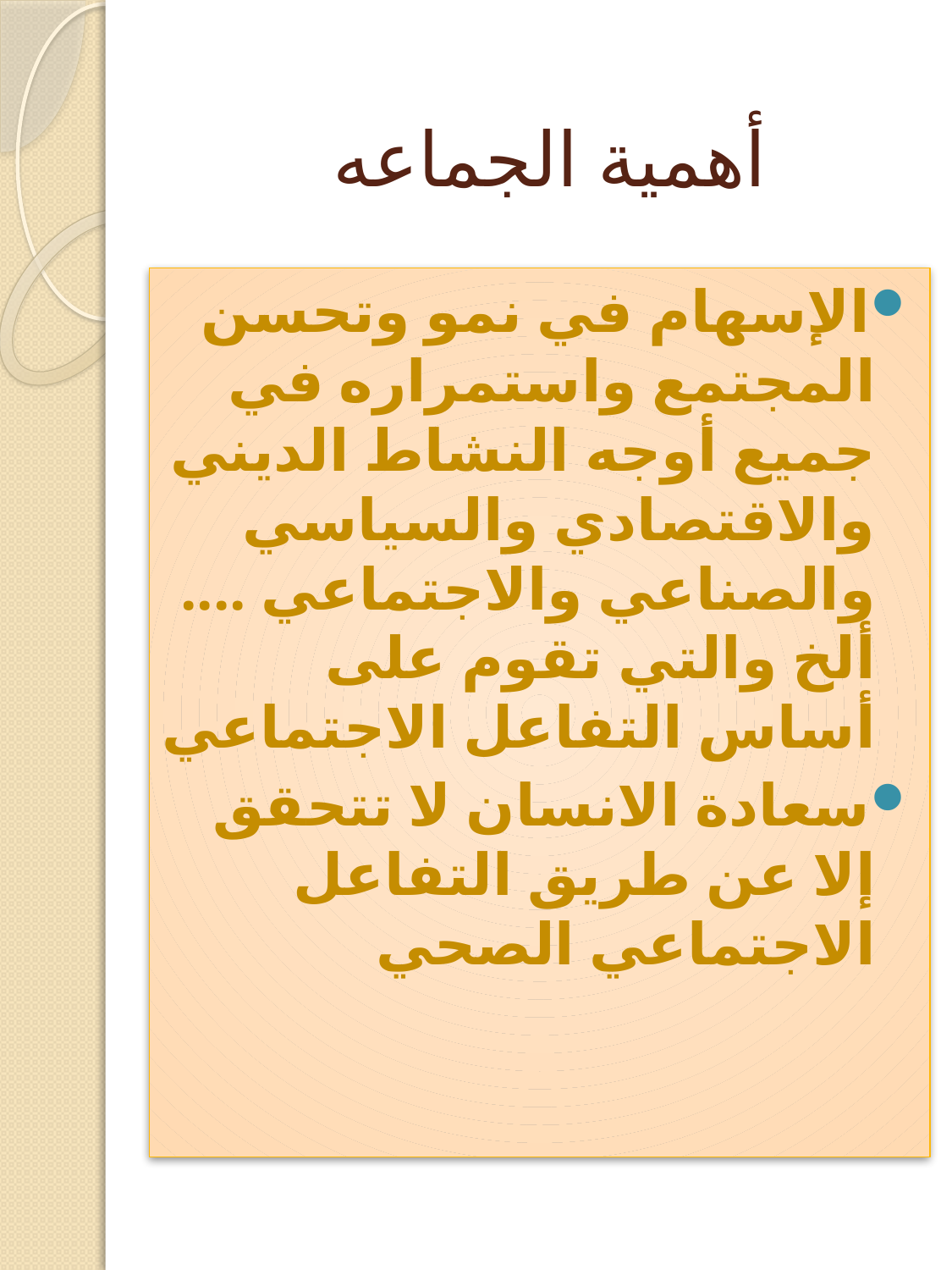

# أهمية الجماعه
الإسهام في نمو وتحسن المجتمع واستمراره في جميع أوجه النشاط الديني والاقتصادي والسياسي والصناعي والاجتماعي .... ألخ والتي تقوم على أساس التفاعل الاجتماعي
سعادة الانسان لا تتحقق إلا عن طريق التفاعل الاجتماعي الصحي